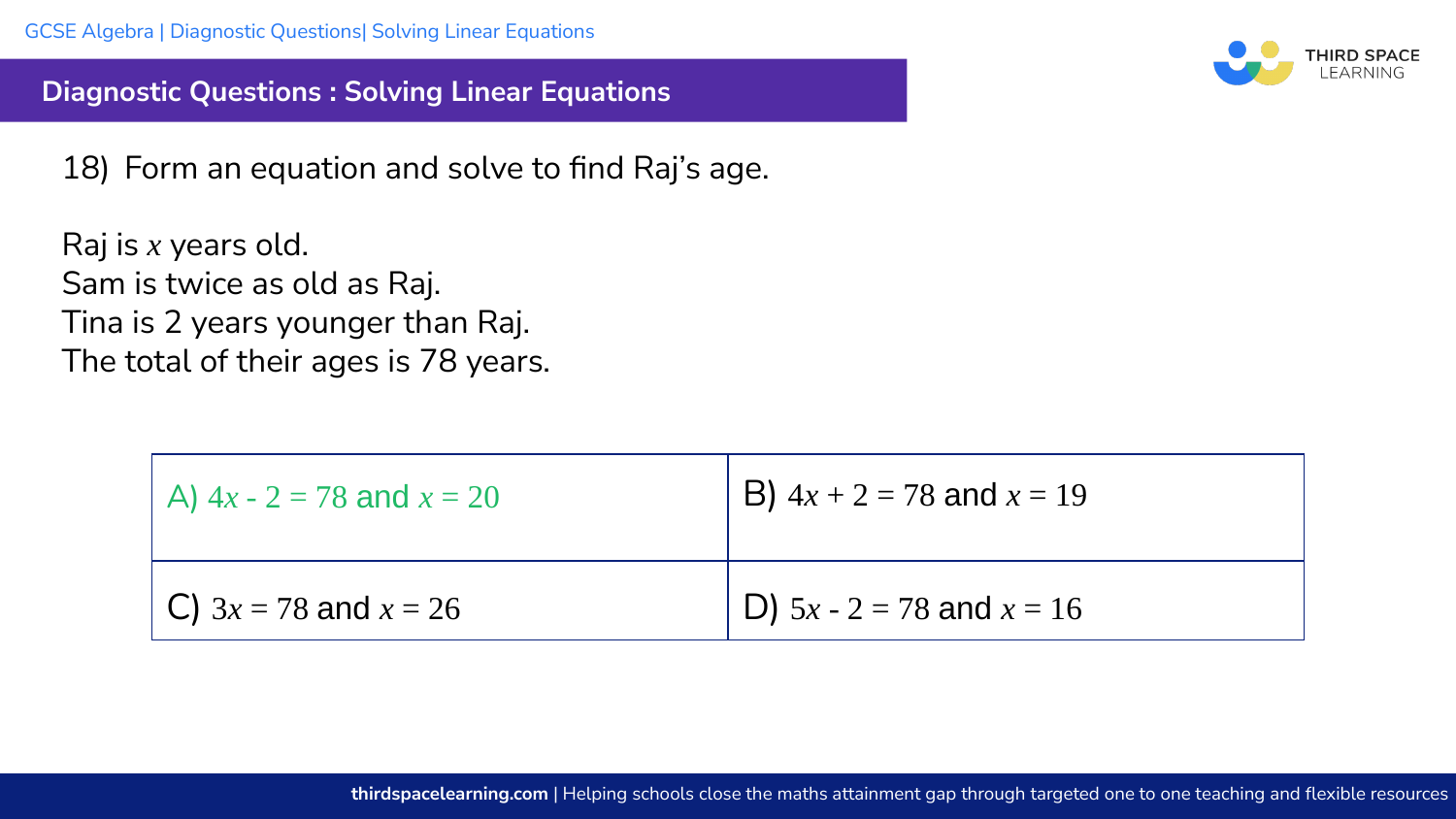

Diagnostic Questions : Solving Linear Equations
 Form an equation and solve to find Raj’s age.

Raj is x years old.
Sam is twice as old as Raj.
Tina is 2 years younger than Raj.
The total of their ages is 78 years.
| A) 4x - 2 = 78 and x = 20 | B) 4x + 2 = 78 and x = 19 |
| --- | --- |
| C) 3x = 78 and x = 26 | D) 5x - 2 = 78 and x = 16 |